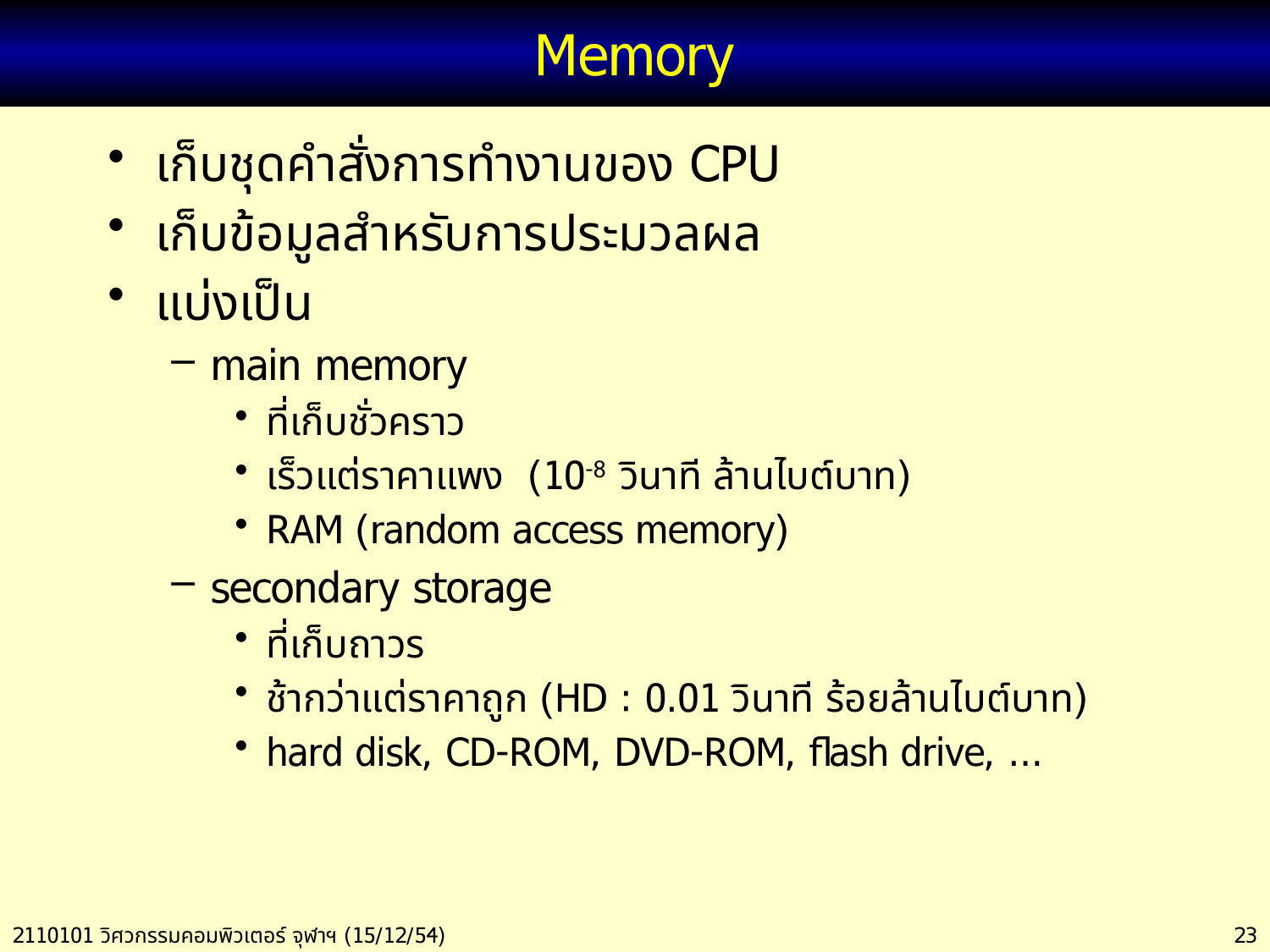

# Memory
เก็บชุดคำสั่งการทำงานของ CPU
เก็บข้อมูลสำหรับการประมวลผล
แบ่งเป็น
main memory
ที่เก็บชั่วคราว
เร็วแต่ราคาแพง  (10-8  วินาที ล้านไบต์บาท)
RAM (random access memory)
secondary storage
ที่เก็บถาวร
ช้ากว่าแต่ราคาถูก (HD : 0.01 วินาที ร้อยล้านไบต์บาท)
hard disk, CD-ROM, DVD-ROM, flash drive, ...